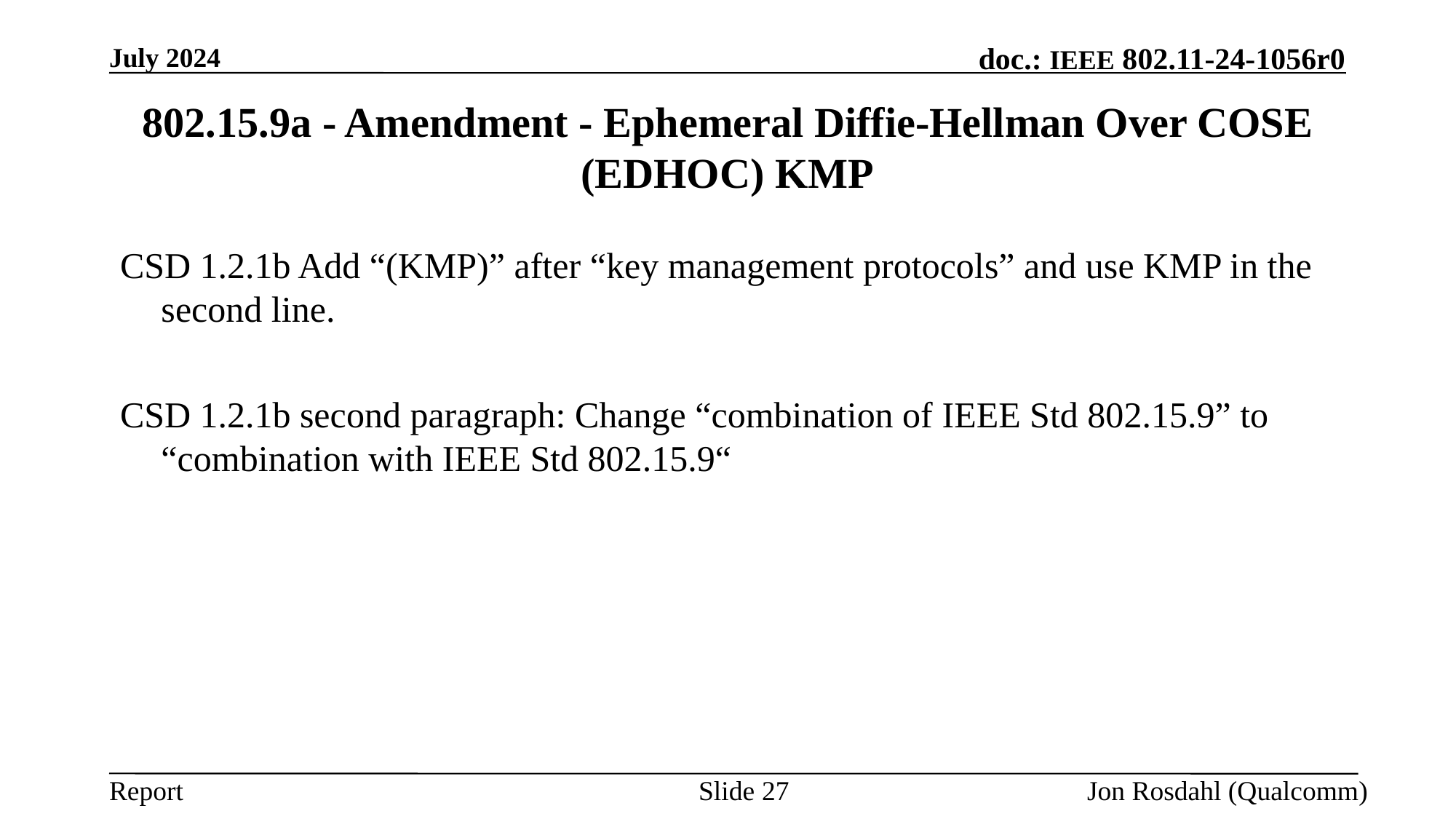

July 2024
# 802.15.9a - Amendment - Ephemeral Diffie-Hellman Over COSE (EDHOC) KMP
CSD 1.2.1b Add “(KMP)” after “key management protocols” and use KMP in the second line.

CSD 1.2.1b second paragraph: Change “combination of IEEE Std 802.15.9” to “combination with IEEE Std 802.15.9“
Slide 27
Jon Rosdahl (Qualcomm)